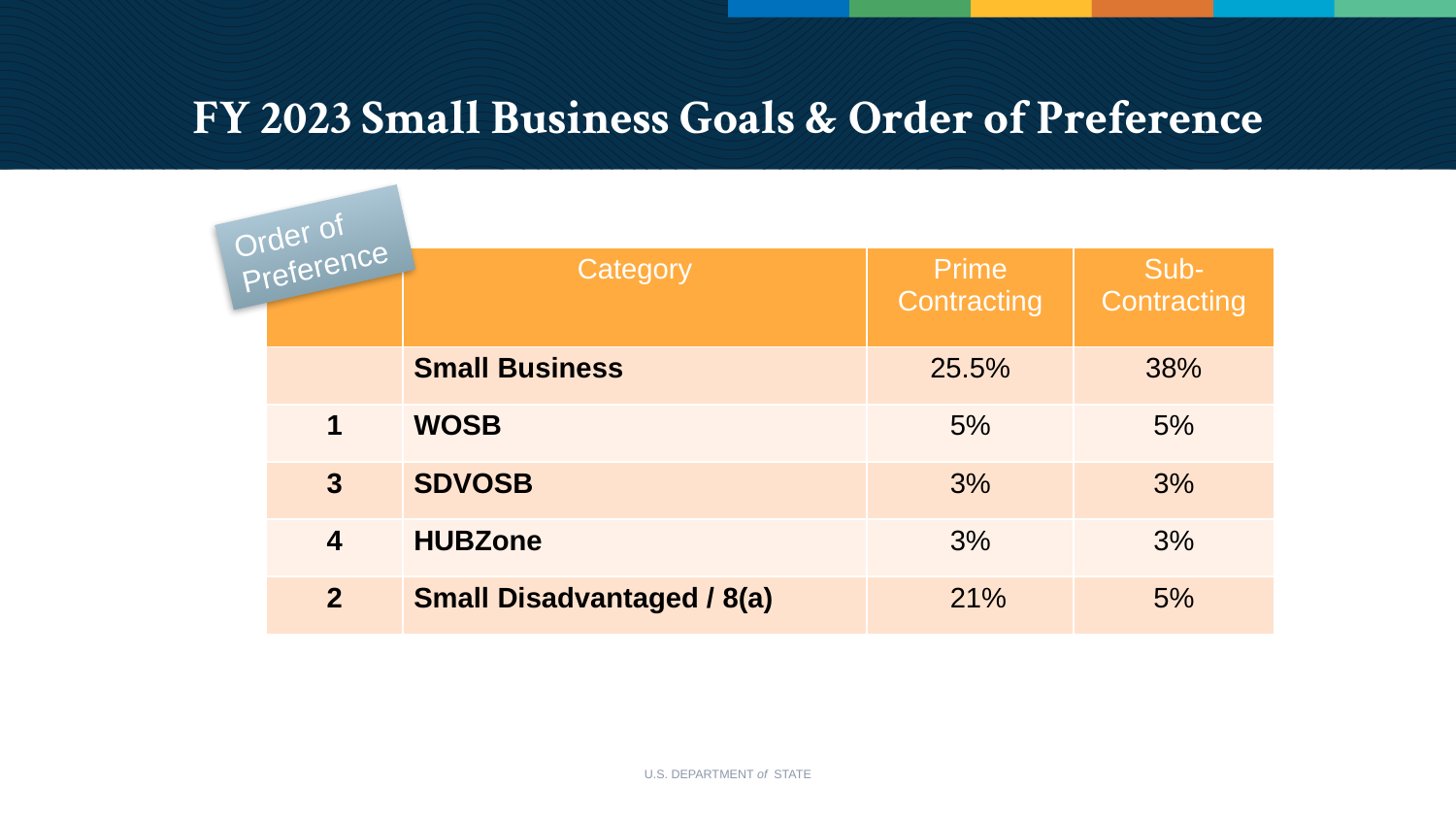

# FY 2023 Small Business Goals & Order of Preference
Order of Preference
|  | Category | Prime Contracting | Sub- Contracting |
| --- | --- | --- | --- |
|  | Small Business | 25.5% | 38% |
| 1 | WOSB | 5% | 5% |
| 3 | SDVOSB | 3% | 3% |
| 4 | HUBZone | 3% | 3% |
| 2 | Small Disadvantaged / 8(a) | 21% | 5% |